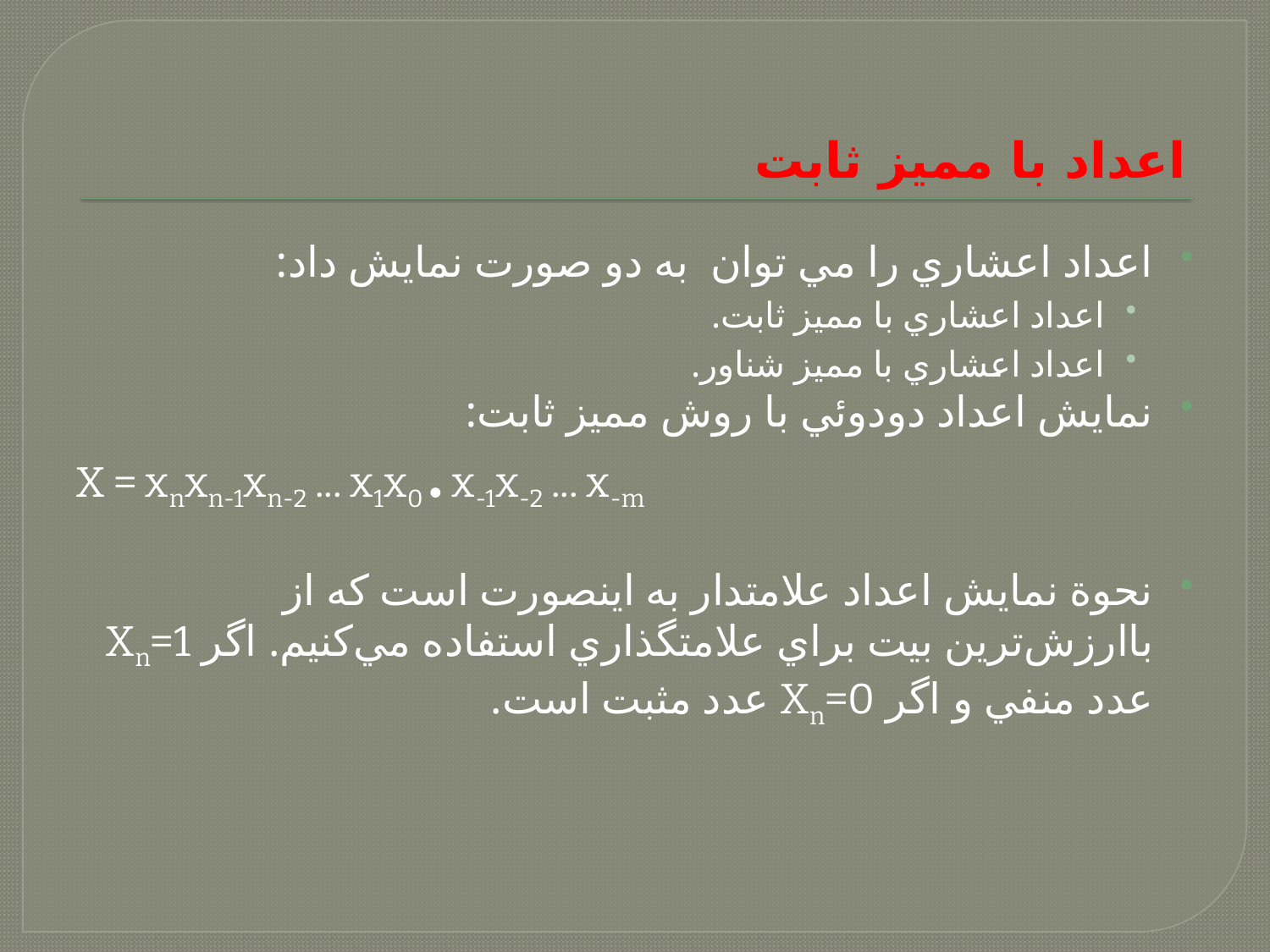

# اعداد با مميز ثابت
اعداد اعشاري را مي توان  به دو صورت نمايش داد:
اعداد اعشاري با مميز ثابت.
اعداد اعشاري با مميز شناور.
نمايش اعداد دودوئي با روش مميز ثابت:
X = xnxn-1xn-2 ... x1x0 . x-1x-2 ... x-m

نحوة نمايش اعداد علامتدار به اينصورت است كه از باارزش‌ترين بيت براي علامتگذاري استفاده مي‌كنيم. اگر Xn=1 عدد منفي و اگر Xn=0 عدد مثبت است.